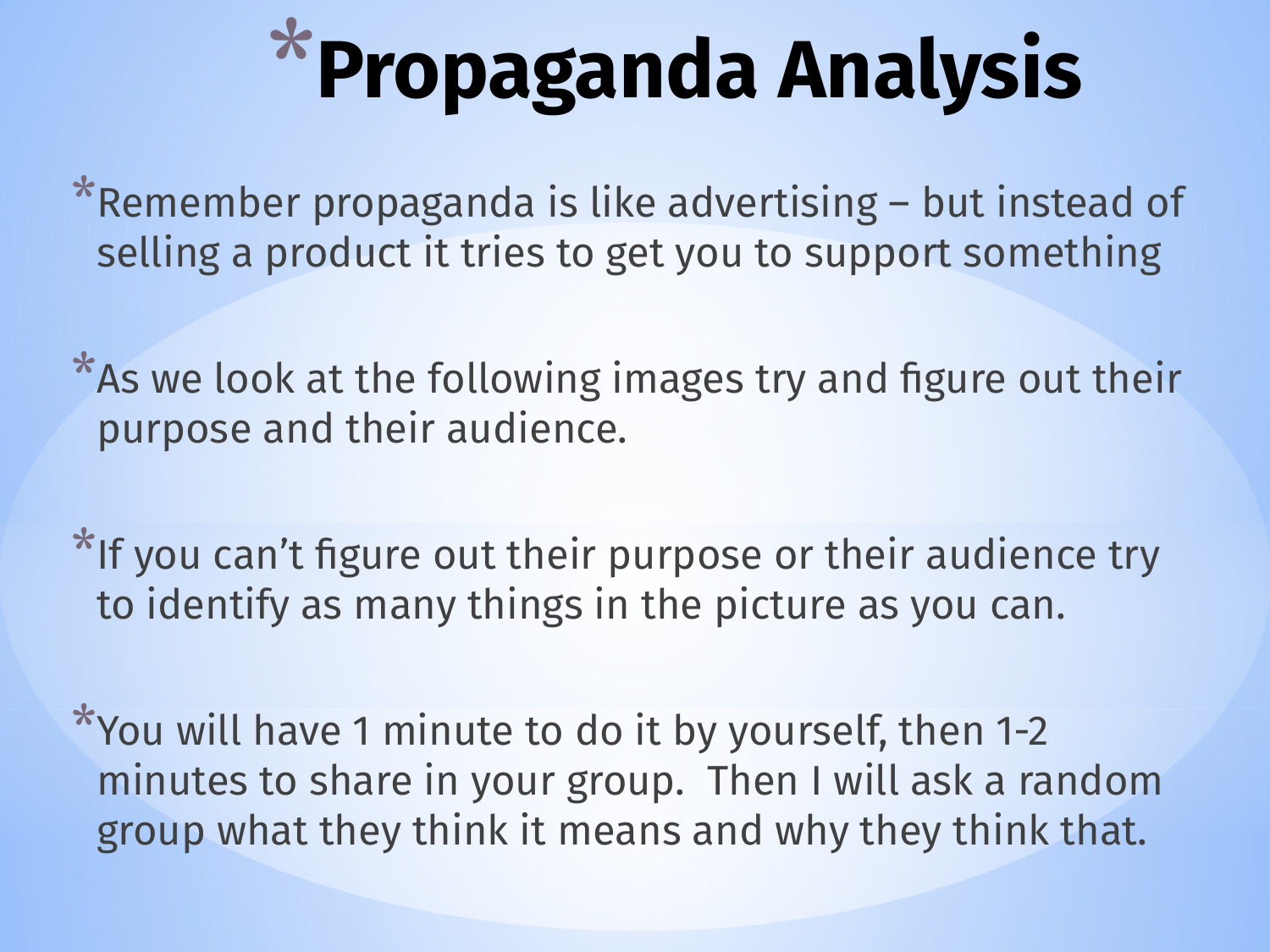

# Propaganda Analysis
Remember propaganda is like advertising – but instead of selling a product it tries to get you to support something

As we look at the following images try and figure out their purpose and their audience.

If you can’t figure out their purpose or their audience try to identify as many things in the picture as you can.

You will have 1 minute to do it by yourself, then 1-2 minutes to share in your group.  Then I will ask a random group what they think it means and why they think that.